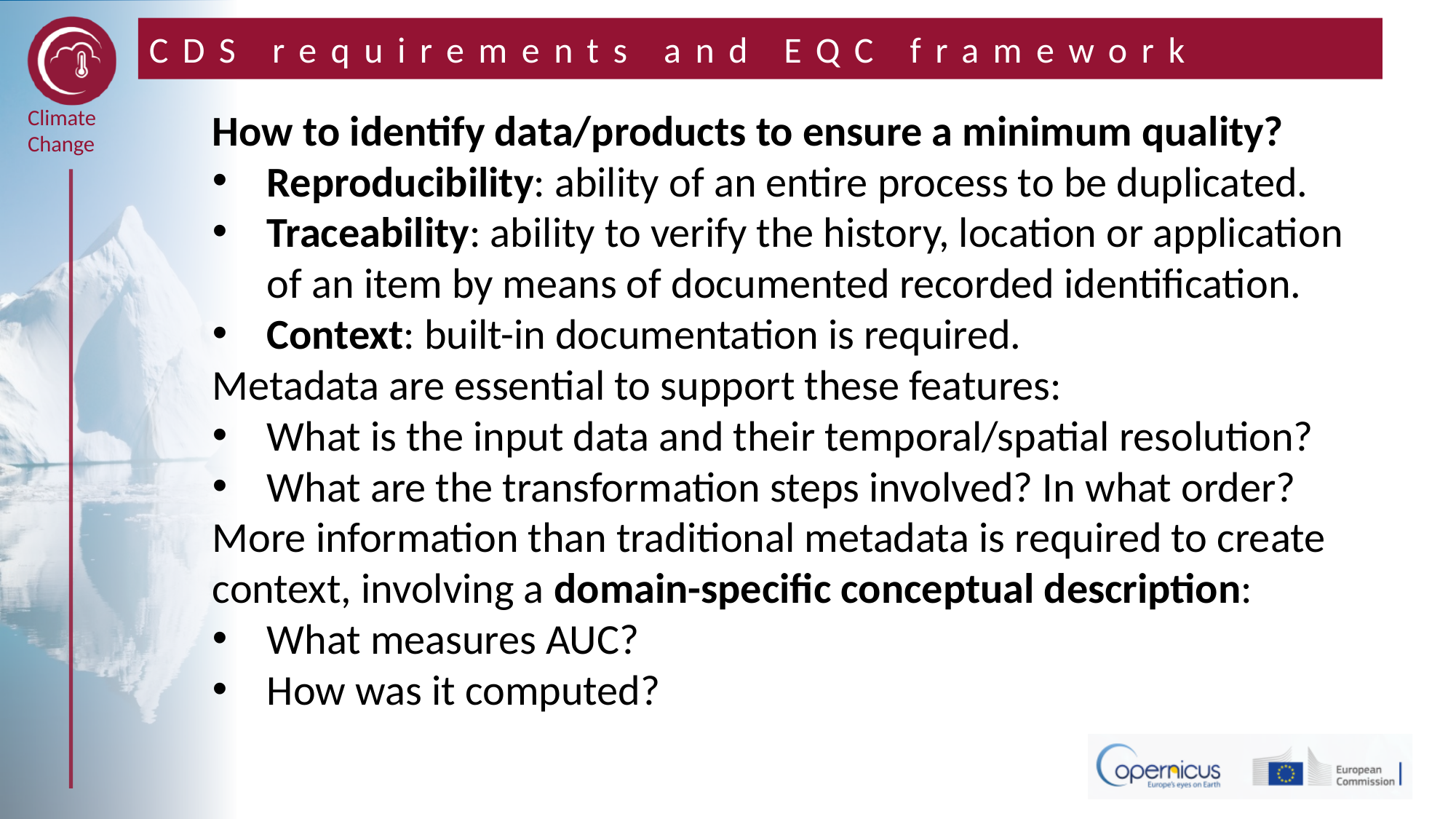

# CDS requirements and EQC framework
How to identify data/products to ensure a minimum quality?
Reproducibility: ability of an entire process to be duplicated.
Traceability: ability to verify the history, location or application of an item by means of documented recorded identification.
Context: built-in documentation is required.
Metadata are essential to support these features:
What is the input data and their temporal/spatial resolution?
What are the transformation steps involved? In what order?
More information than traditional metadata is required to create context, involving a domain-specific conceptual description:
What measures AUC?
How was it computed?